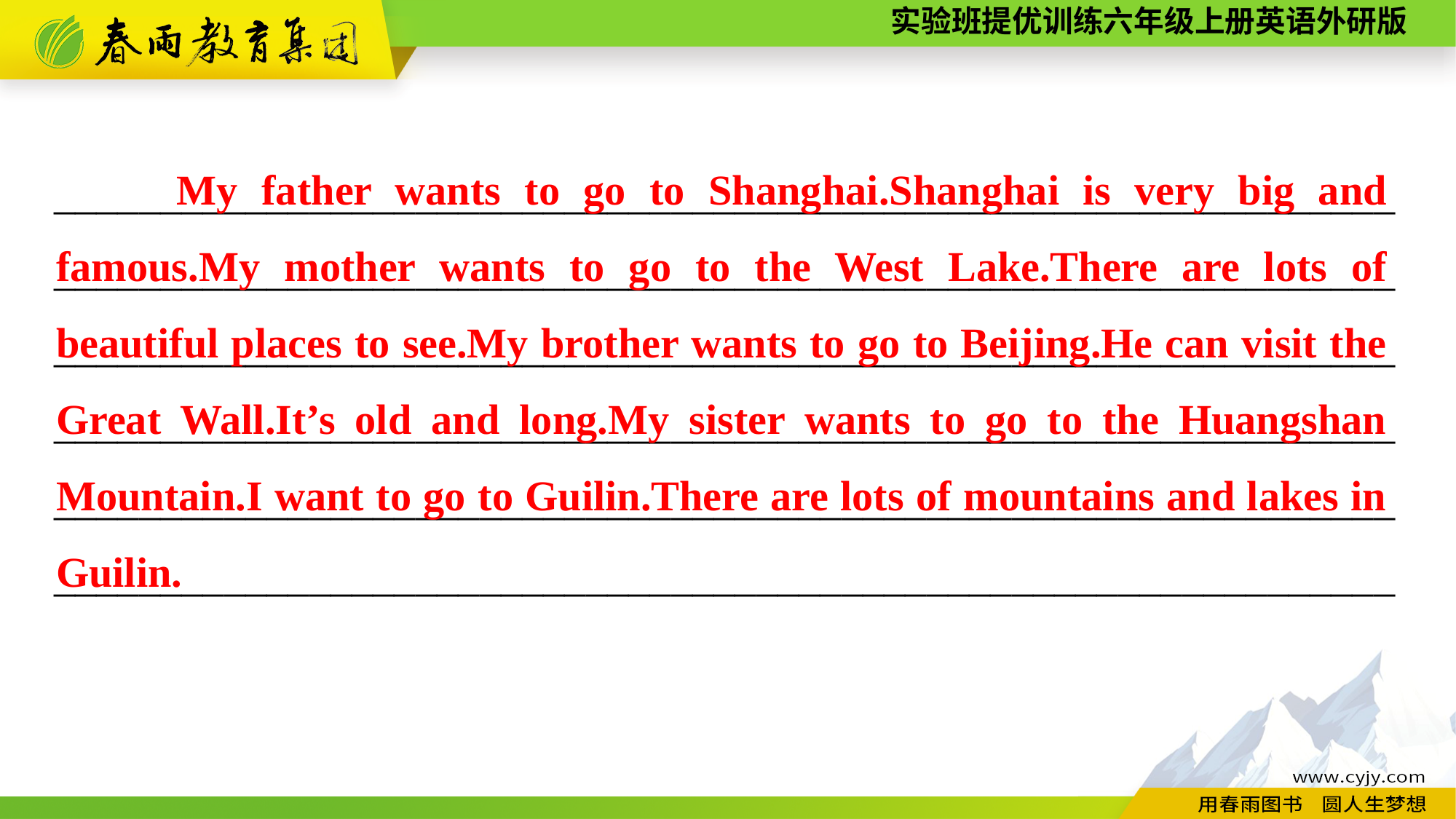

My father wants to go to Shanghai.Shanghai is very big and famous.My mother wants to go to the West Lake.There are lots of beautiful places to see.My brother wants to go to Beijing.He can visit the Great Wall.It’s old and long.My sister wants to go to the Huangshan Mountain.I want to go to Guilin.There are lots of mountains and lakes in Guilin.
__________________________________________________________________________________________________________________________________________________________________________________________________________________________________________________________________________________________________________________________________________________________________________________________